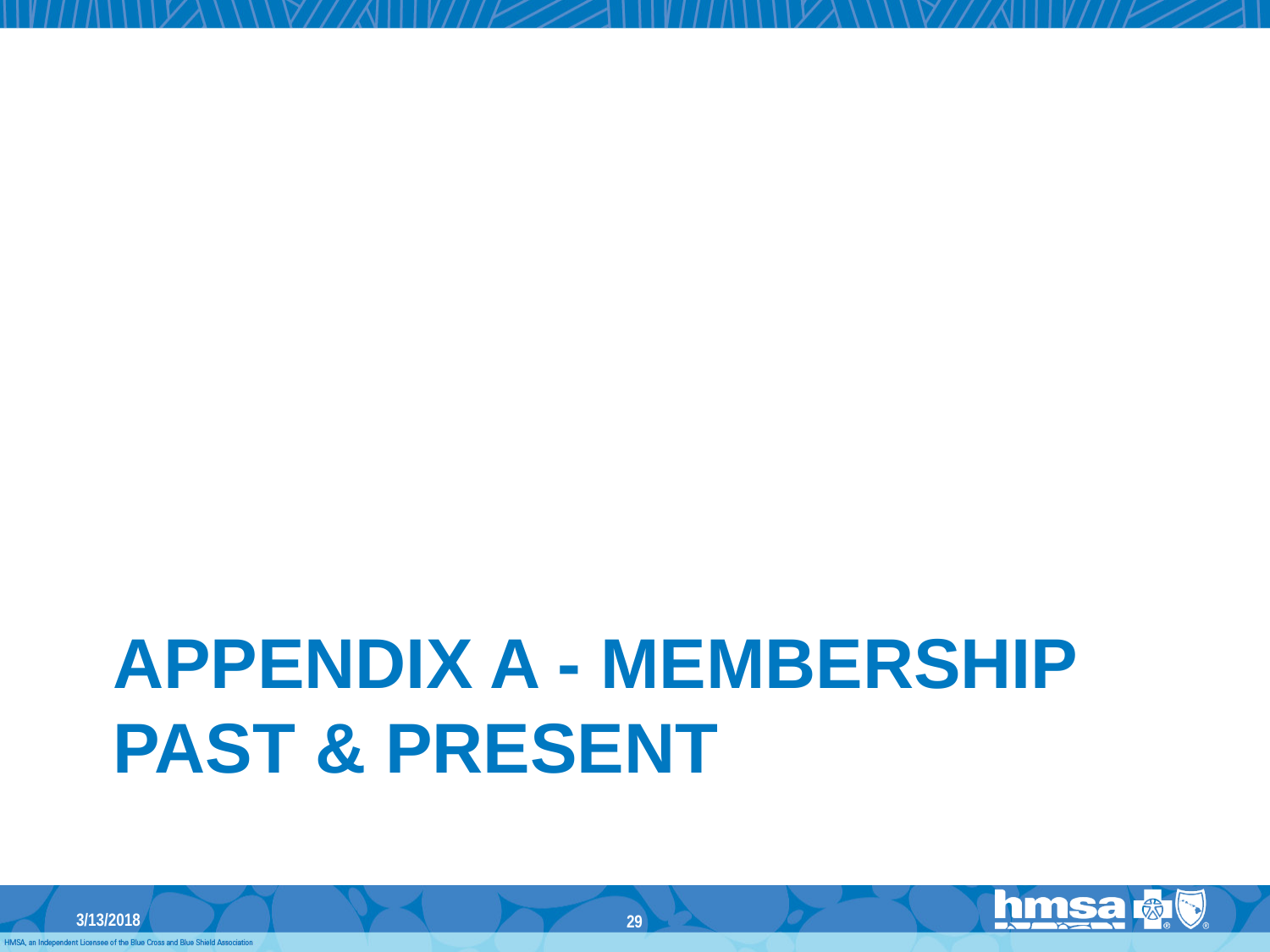

# Appendix a - Membership past & present
3/13/2018
29